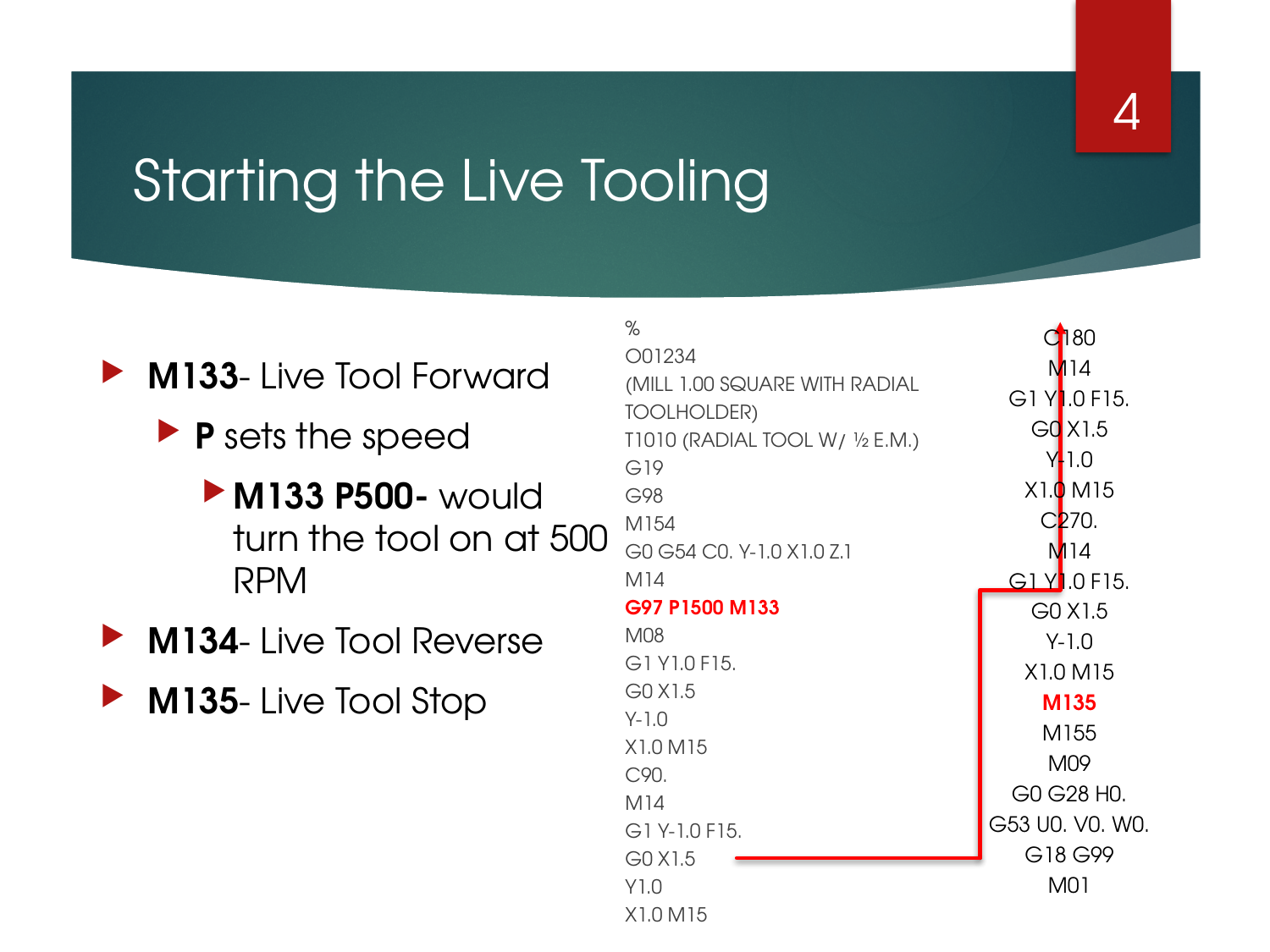

4
# Starting the Live Tooling
%
O01234
(MILL 1.00 SQUARE WITH RADIAL TOOLHOLDER)
T1010 (RADIAL TOOL W/ ½ E.M.)
G19
G98
M154
G0 G54 C0. Y-1.0 X1.0 Z.1
M14
G97 P1500 M133
M08
G1 Y1.0 F15.
G0 X1.5
Y-1.0
X1.0 M15
C90.
M14
G1 Y-1.0 F15.
G0 X1.5
Y1.0
X1.0 M15

M133- Live Tool Forward
P sets the speed
M133 P500- would turn the tool on at 500 RPM
M134- Live Tool Reverse
M135- Live Tool Stop

C180
M14
G1 Y1.0 F15.
G0 X1.5
Y-1.0
X1.0 M15
C270.
M14
G1 Y1.0 F15.
G0 X1.5
Y-1.0
X1.0 M15
M135
M155
M09
G0 G28 H0.
G53 U0. V0. W0.
G18 G99
M01